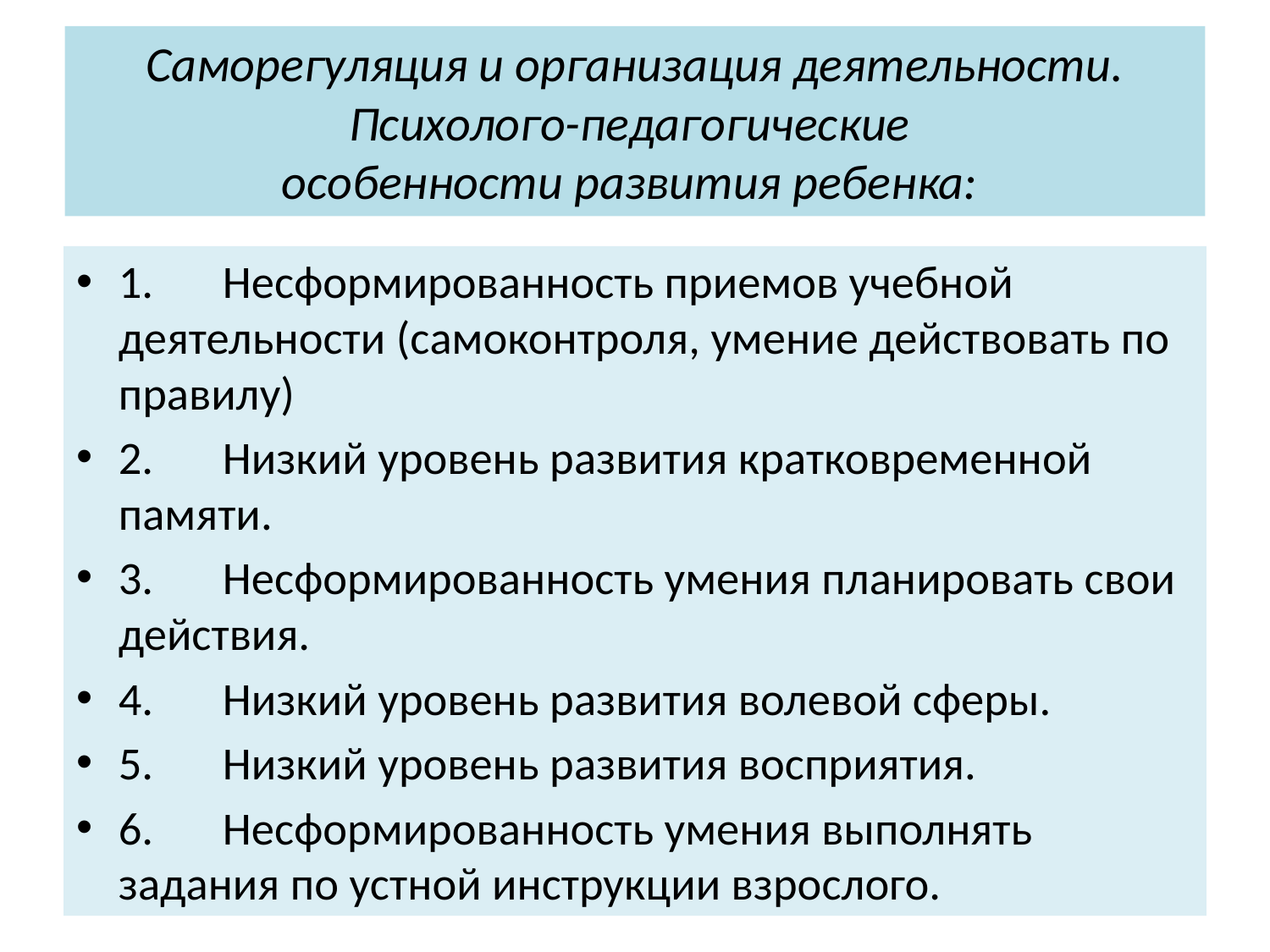

# Саморегуляция и организация деятельности. Психолого-педагогические особенности развития ребенка:
1.	Несформированность приемов учебной деятельности (самоконтроля, умение действовать по правилу)
2.	Низкий уровень развития кратковременной памяти.
3.	Несформированность умения планировать свои действия.
4.	Низкий уровень развития волевой сферы.
5.	Низкий уровень развития восприятия.
6.	Несформированность умения выполнять задания по устной инструкции взрослого.